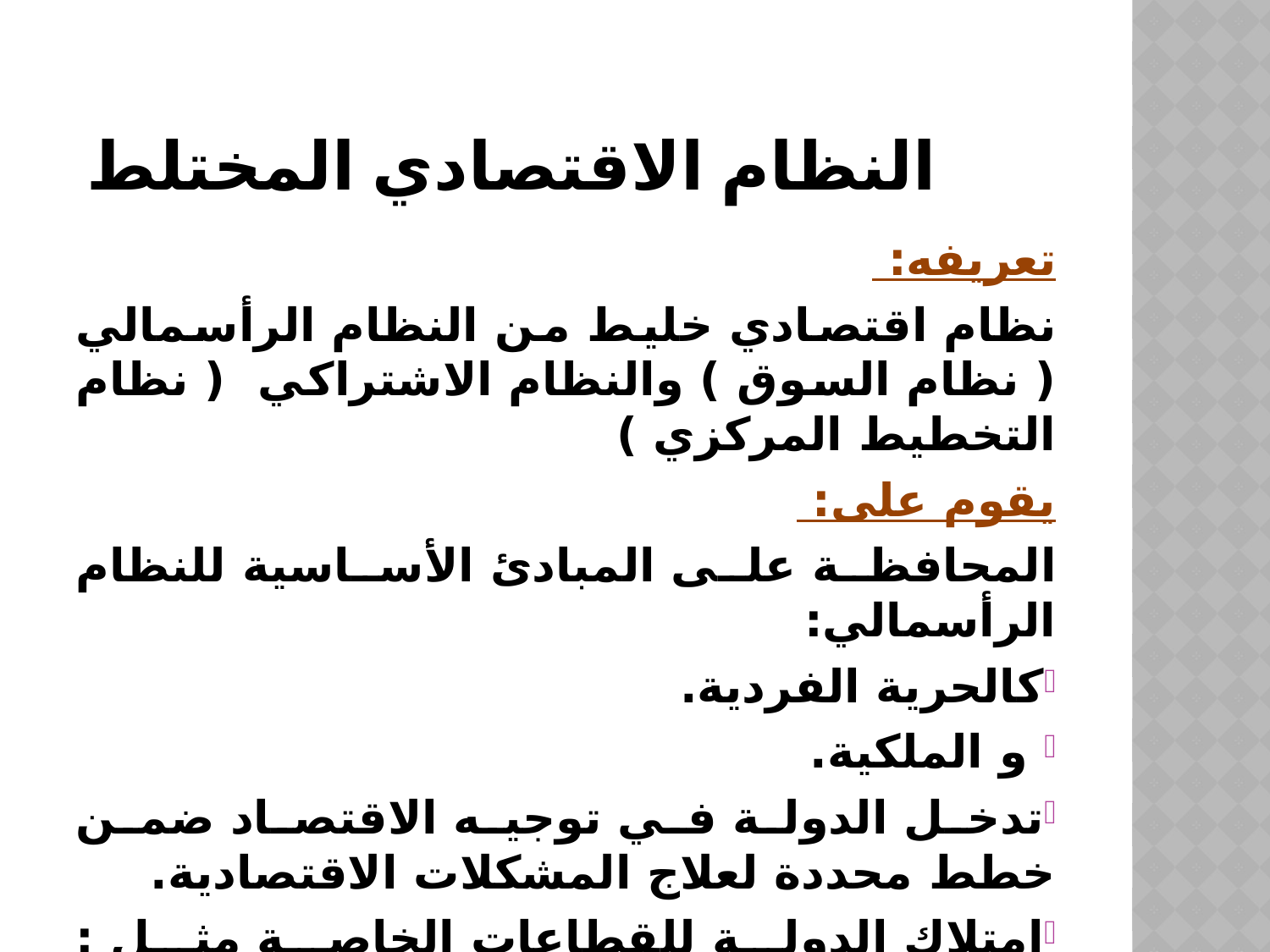

# النظام الاقتصادي المختلط
تعريفه:
نظام اقتصادي خليط من النظام الرأسمالي ( نظام السوق ) والنظام الاشتراكي  ( نظام التخطيط المركزي )
يقوم على:
المحافظة على المبادئ الأساسية للنظام الرأسمالي:
كالحرية الفردية.
 و الملكية.
تدخل الدولة في توجيه الاقتصاد ضمن خطط محددة لعلاج المشكلات الاقتصادية.
امتلاك الدولة للقطاعات الخاصة مثل : الدفاع والأمن والصحة.